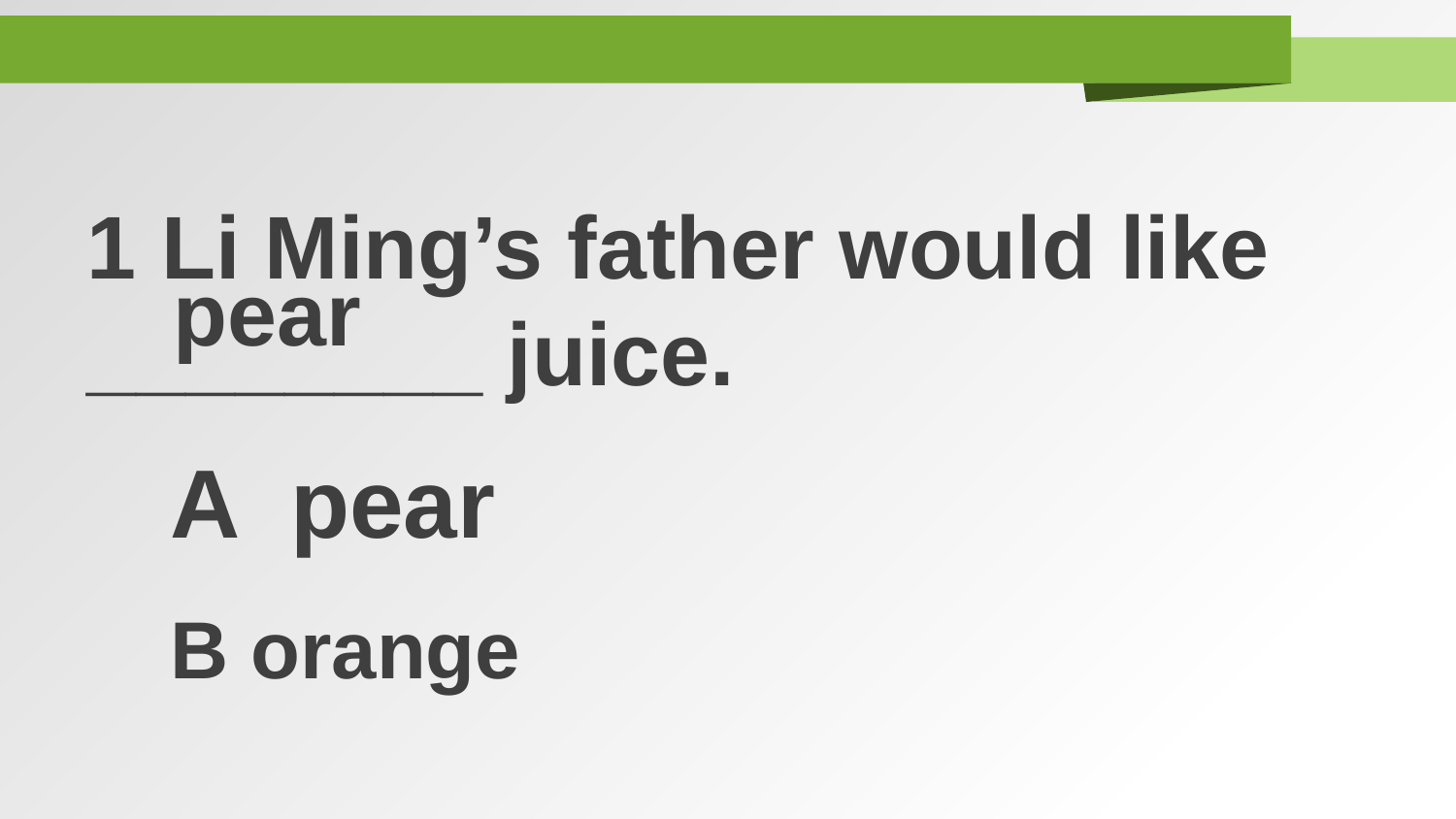

1 Li Ming’s father would like ________ juice.
pear
A  pear
B orange